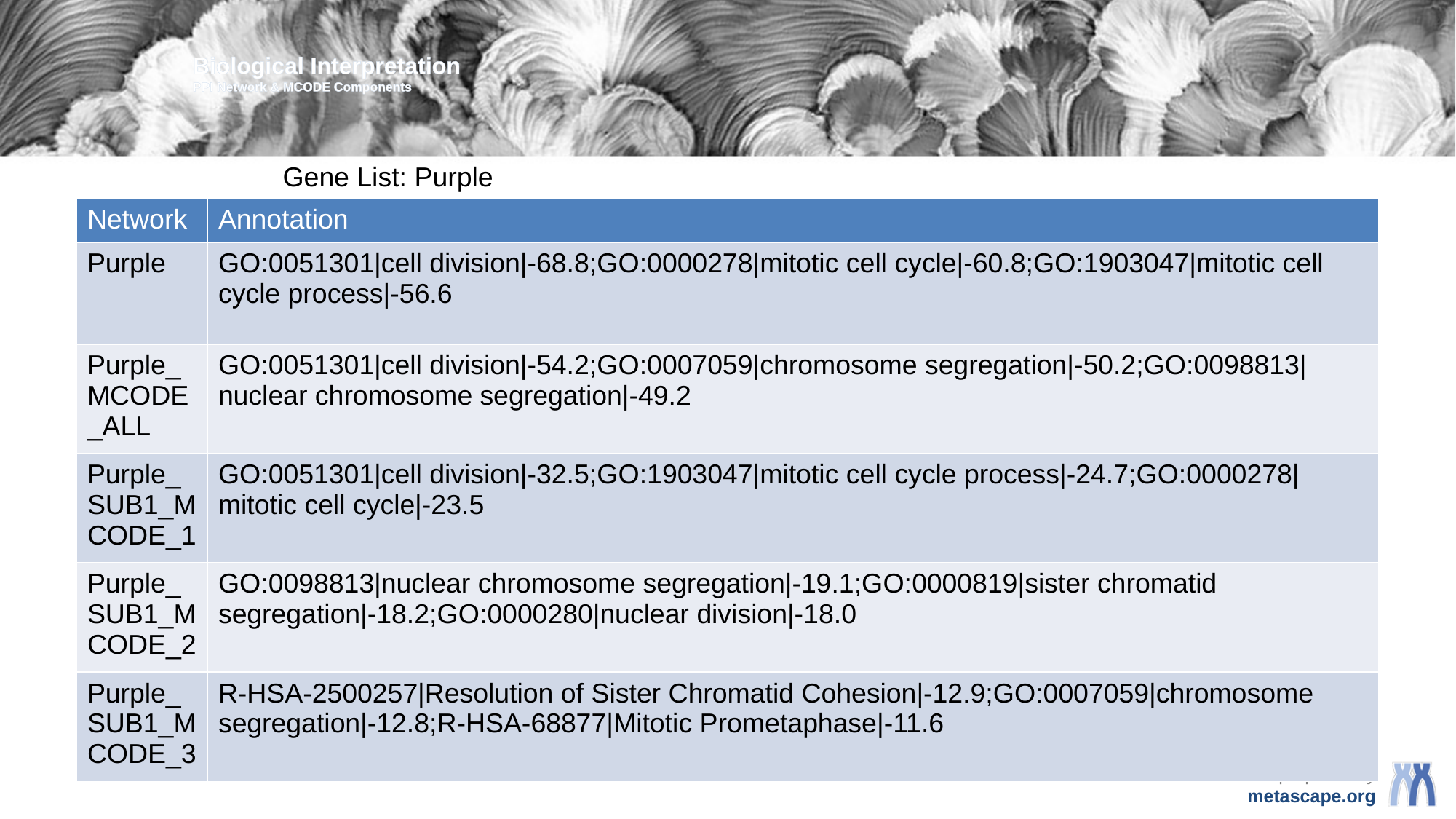

Biological Interpretation
PPI Network & MCODE Components
Gene List: Purple
| Network | Annotation |
| --- | --- |
| Purple | GO:0051301|cell division|-68.8;GO:0000278|mitotic cell cycle|-60.8;GO:1903047|mitotic cell cycle process|-56.6 |
| Purple\_MCODE\_ALL | GO:0051301|cell division|-54.2;GO:0007059|chromosome segregation|-50.2;GO:0098813|nuclear chromosome segregation|-49.2 |
| Purple\_SUB1\_MCODE\_1 | GO:0051301|cell division|-32.5;GO:1903047|mitotic cell cycle process|-24.7;GO:0000278|mitotic cell cycle|-23.5 |
| Purple\_SUB1\_MCODE\_2 | GO:0098813|nuclear chromosome segregation|-19.1;GO:0000819|sister chromatid segregation|-18.2;GO:0000280|nuclear division|-18.0 |
| Purple\_SUB1\_MCODE\_3 | R-HSA-2500257|Resolution of Sister Chromatid Cohesion|-12.9;GO:0007059|chromosome segregation|-12.8;R-HSA-68877|Mitotic Prometaphase|-11.6 |